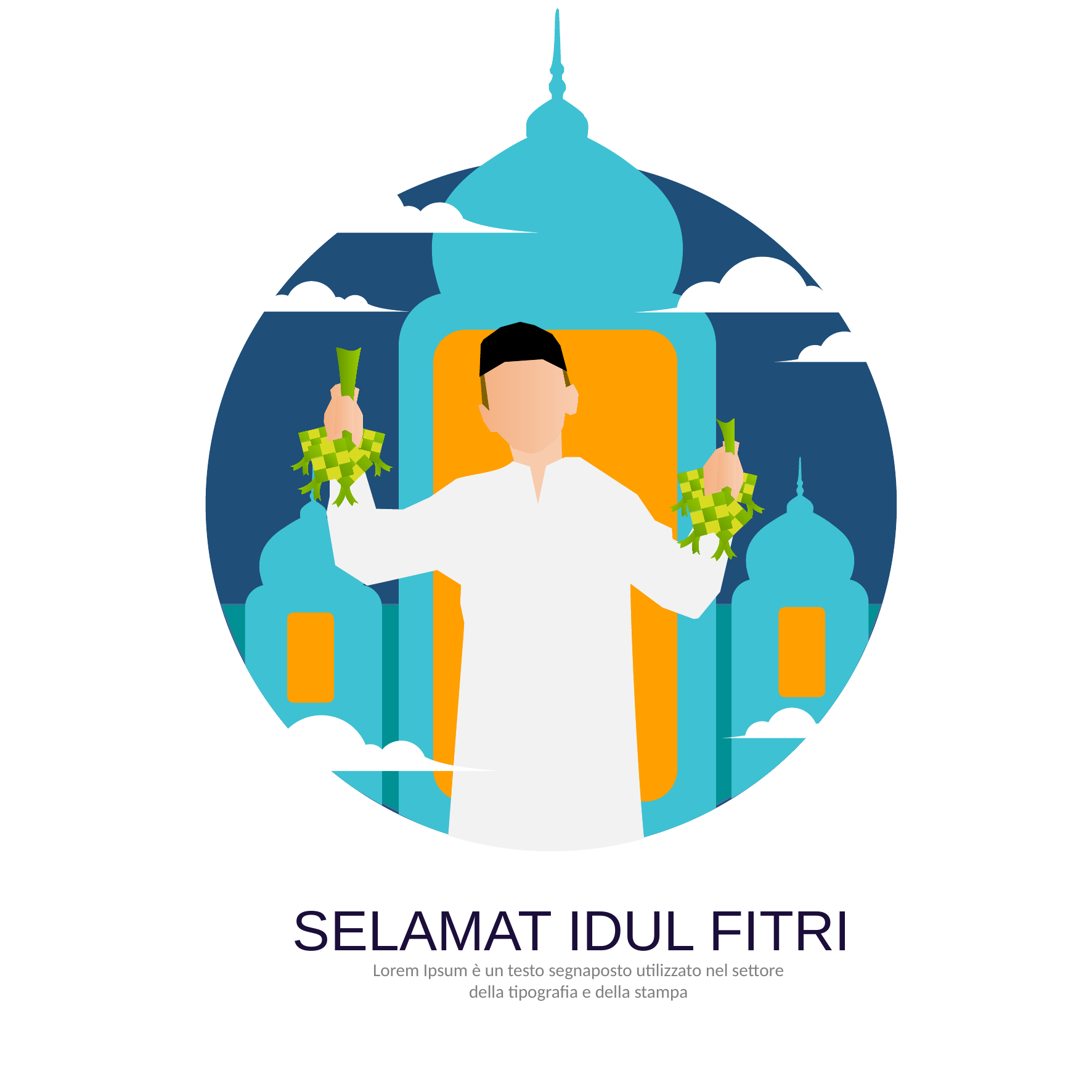

SELAMAT IDUL FITRI
Lorem Ipsum è un testo segnaposto utilizzato nel settore della tipografia e della stampa